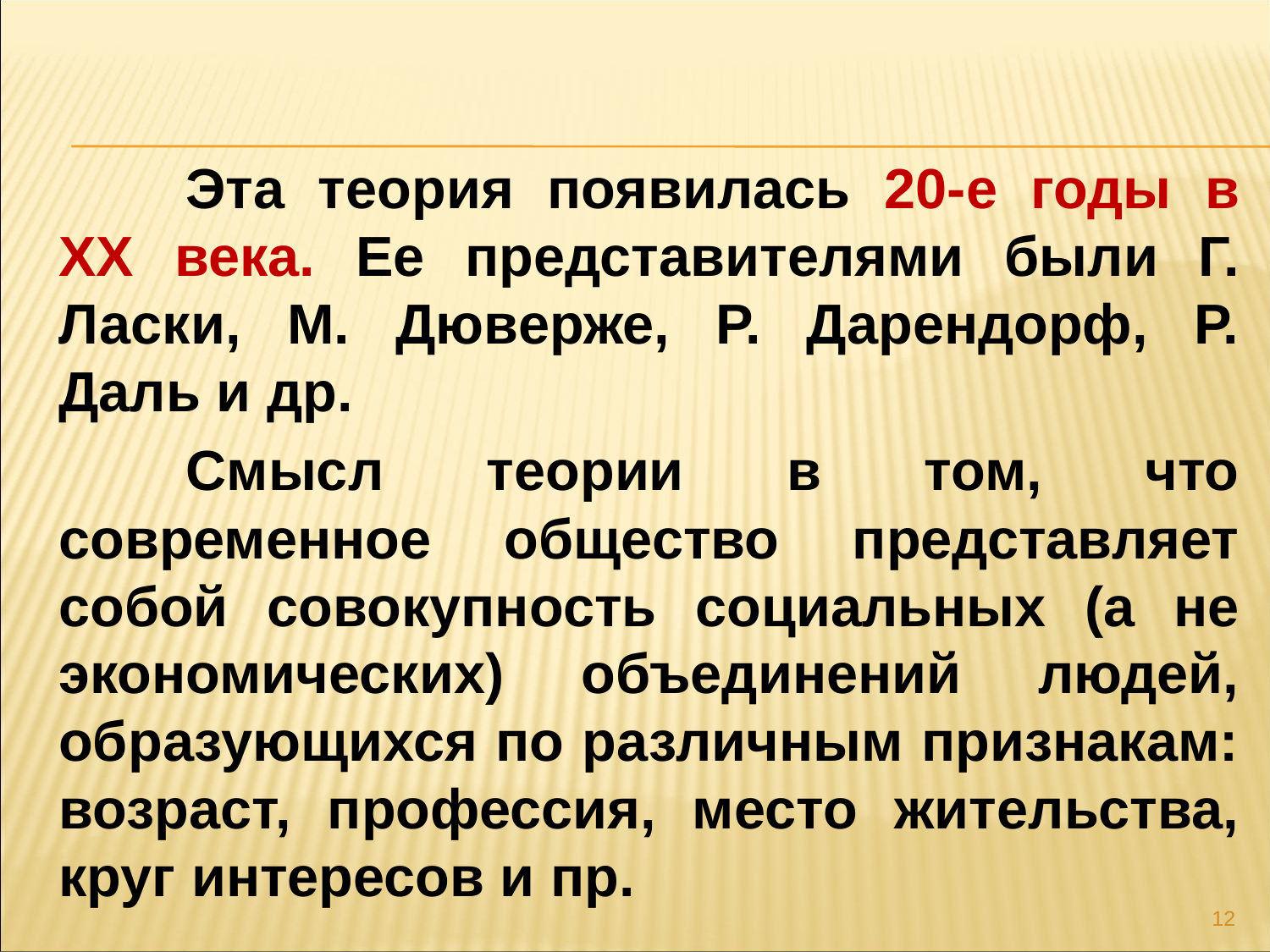

Эта теория появилась 20-е годы в XX века. Ее представителями были Г. Ласки, М. Дюверже, Р. Дарендорф, Р. Даль и др.
	Смысл теории в том, что современное общество представляет собой совокупность социальных (а не экономических) объединений людей, образующихся по различным признакам: возраст, профессия, место жительства, круг интересов и пр.
12